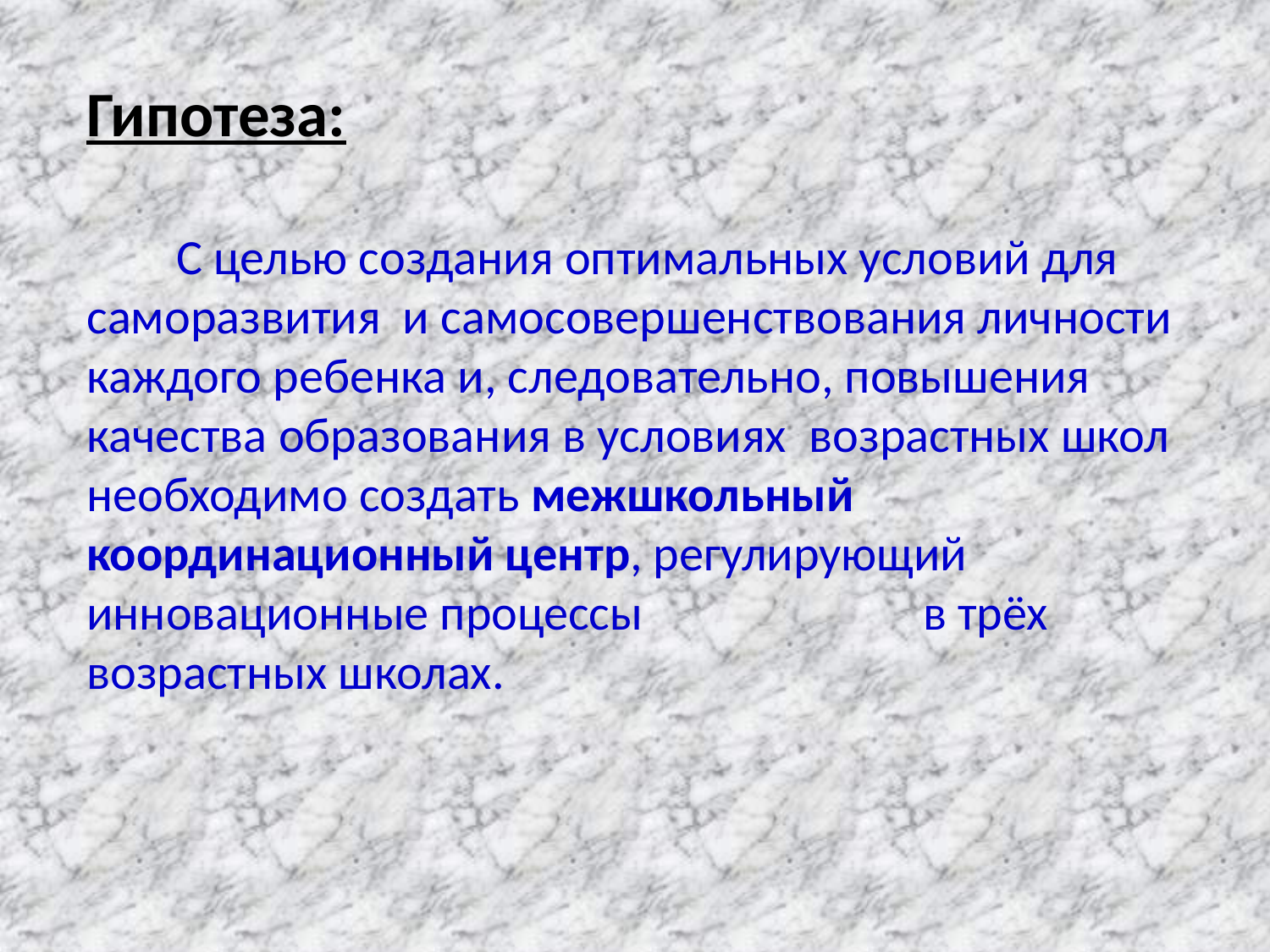

Гипотеза:

        С целью создания оптимальных условий для саморазвития  и самосовершенствования личности каждого ребенка и, следовательно, повышения качества образования в условиях  возрастных школ необходимо создать межшкольный координационный центр, регулирующий инновационные процессы                         в трёх возрастных школах.